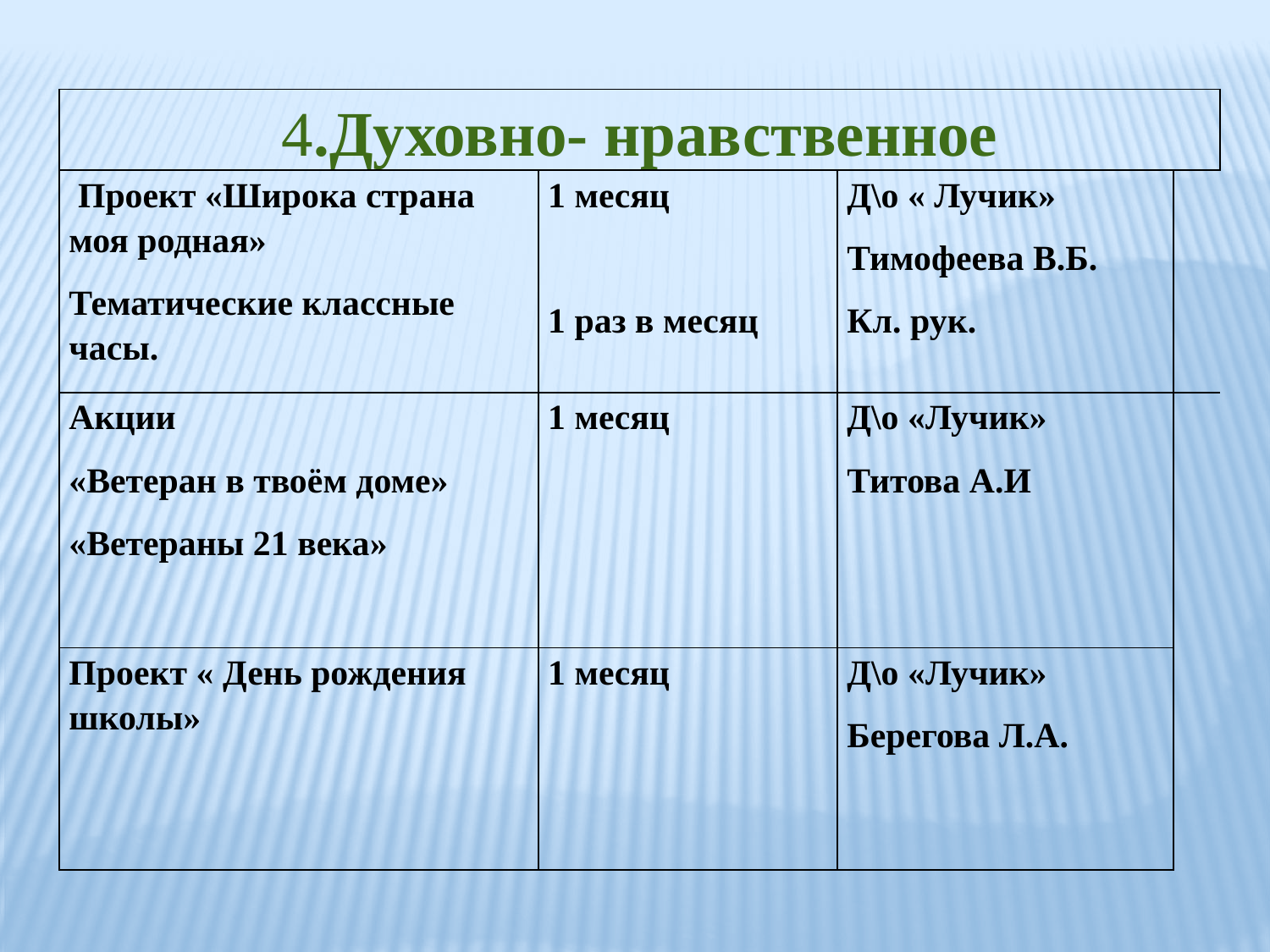

| 4.Духовно- нравственное |  |  |  |
| --- | --- | --- | --- |
| Проект «Широка страна моя родная» Тематические классные часы. | 1 месяц 1 раз в месяц | Д\о « Лучик» Тимофеева В.Б. Кл. рук. |  |
| Акции «Ветеран в твоём доме» «Ветераны 21 века» | 1 месяц | Д\о «Лучик» Титова А.И |  |
| Проект « День рождения школы» | 1 месяц | Д\о «Лучик» Берегова Л.А. |  |